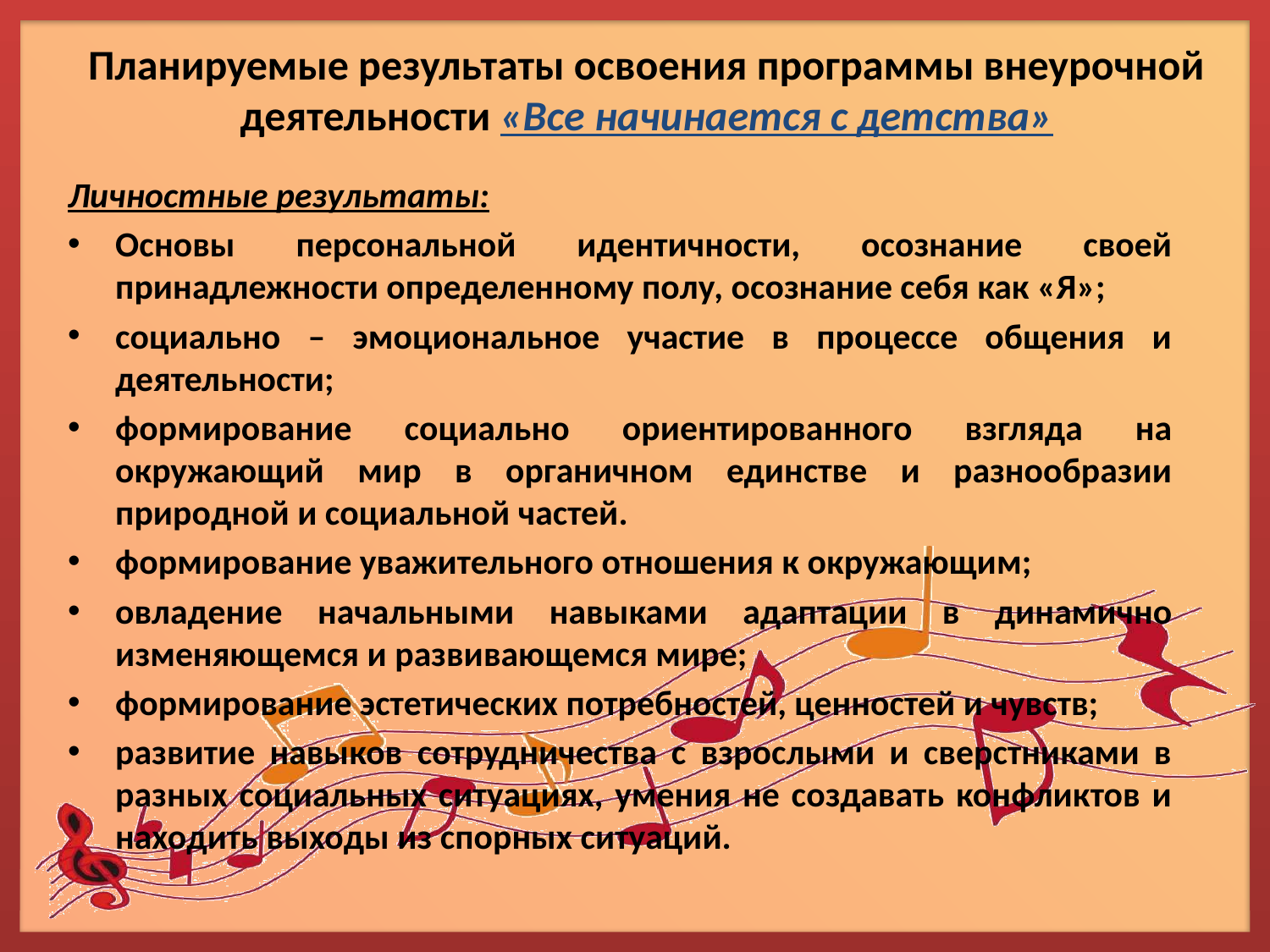

# Планируемые результаты освоения программы внеурочной деятельности «Все начинается с детства»
Личностные результаты:
Основы персональной идентичности, осознание своей принадлежности определенному полу, осознание себя как «Я»;
социально – эмоциональное участие в процессе общения и деятельности;
формирование социально ориентированного взгляда на окружающий мир в органичном единстве и разнообразии природной и социальной частей.
формирование уважительного отношения к окружающим;
овладение начальными навыками адаптации в динамично изменяющемся и развивающемся мире;
формирование эстетических потребностей, ценностей и чувств;
развитие навыков сотрудничества с взрослыми и сверстниками в разных социальных ситуациях, умения не создавать конфликтов и находить выходы из спорных ситуаций.